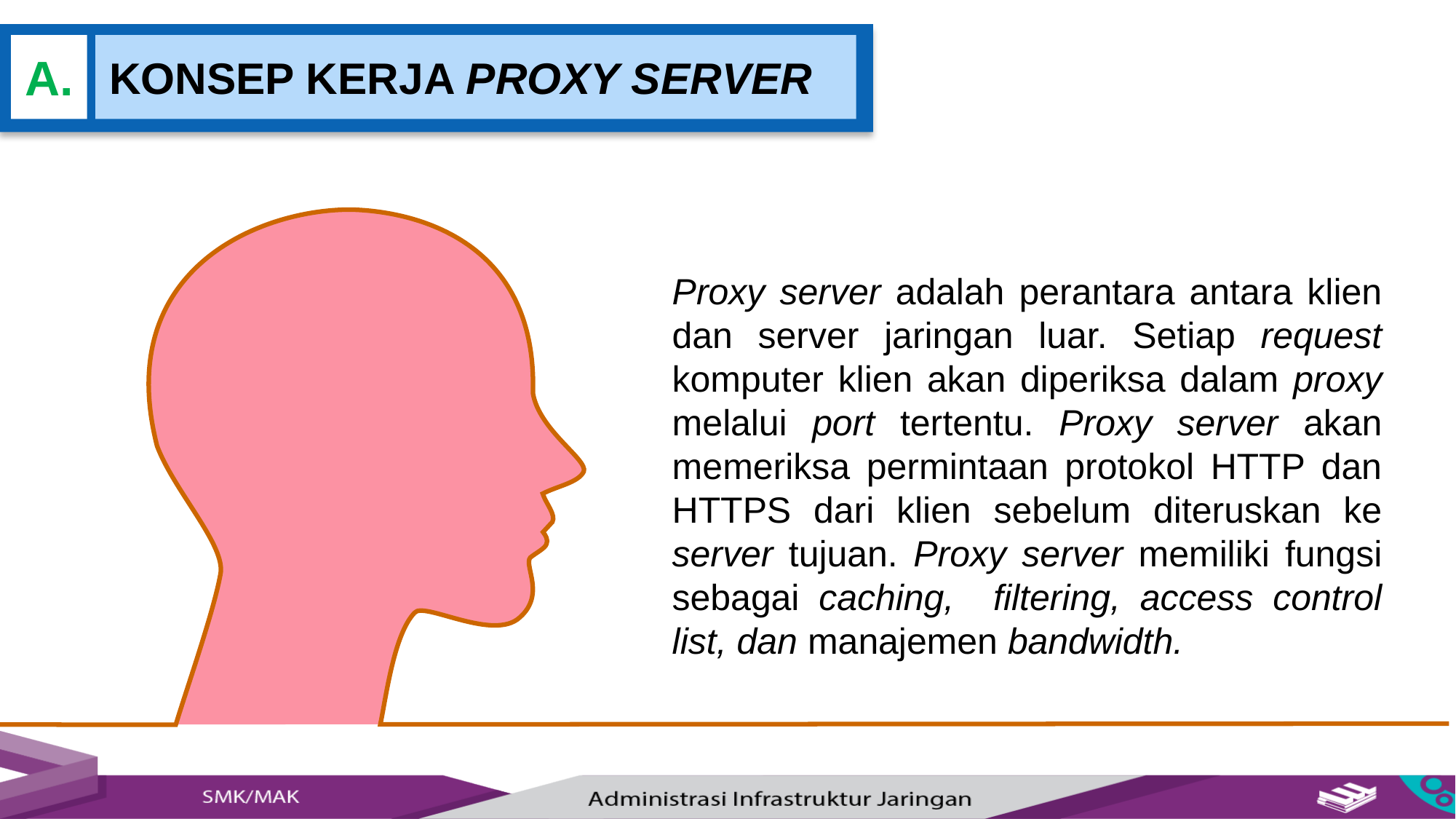

A.
KONSEP KERJA PROXY SERVER

Proxy server adalah perantara antara klien dan server jaringan luar. Setiap request komputer klien akan diperiksa dalam proxy melalui port tertentu. Proxy server akan memeriksa permintaan protokol HTTP dan HTTPS dari klien sebelum diteruskan ke server tujuan. Proxy server memiliki fungsi sebagai caching,  filtering, access control list, dan manajemen bandwidth.